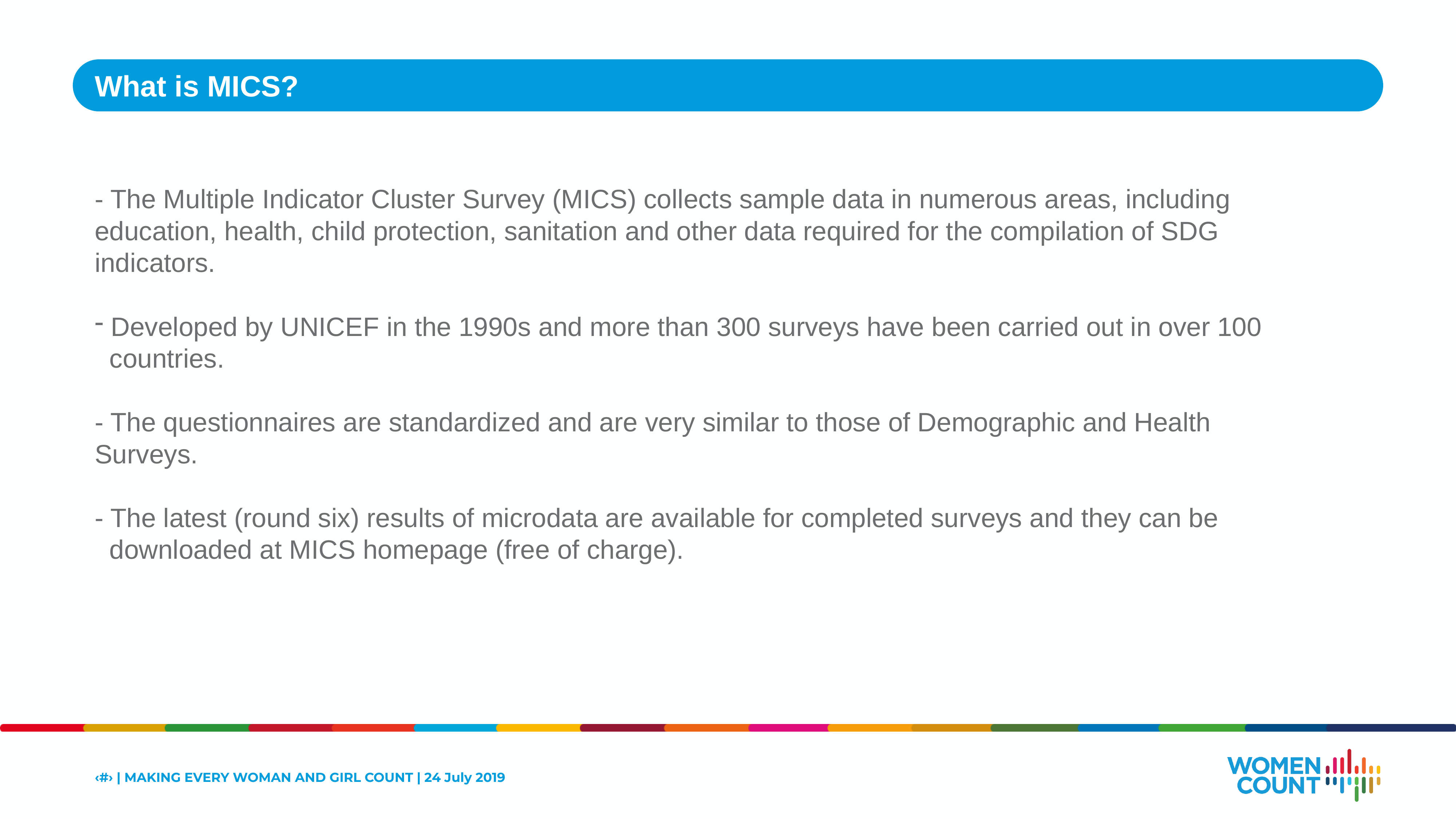

What is MICS?
- The Multiple Indicator Cluster Survey (MICS) collects sample data in numerous areas, including education, health, child protection, sanitation and other data required for the compilation of SDG indicators.

 Developed by UNICEF in the 1990s and more than 300 surveys have been carried out in over 100
  countries.

- The questionnaires are standardized and are very similar to those of Demographic and Health Surveys.

- The latest (round six) results of microdata are available for completed surveys and they can be
  downloaded at MICS homepage (free of charge).
‹#› | MAKING EVERY WOMAN AND GIRL COUNT | 24 July 2019